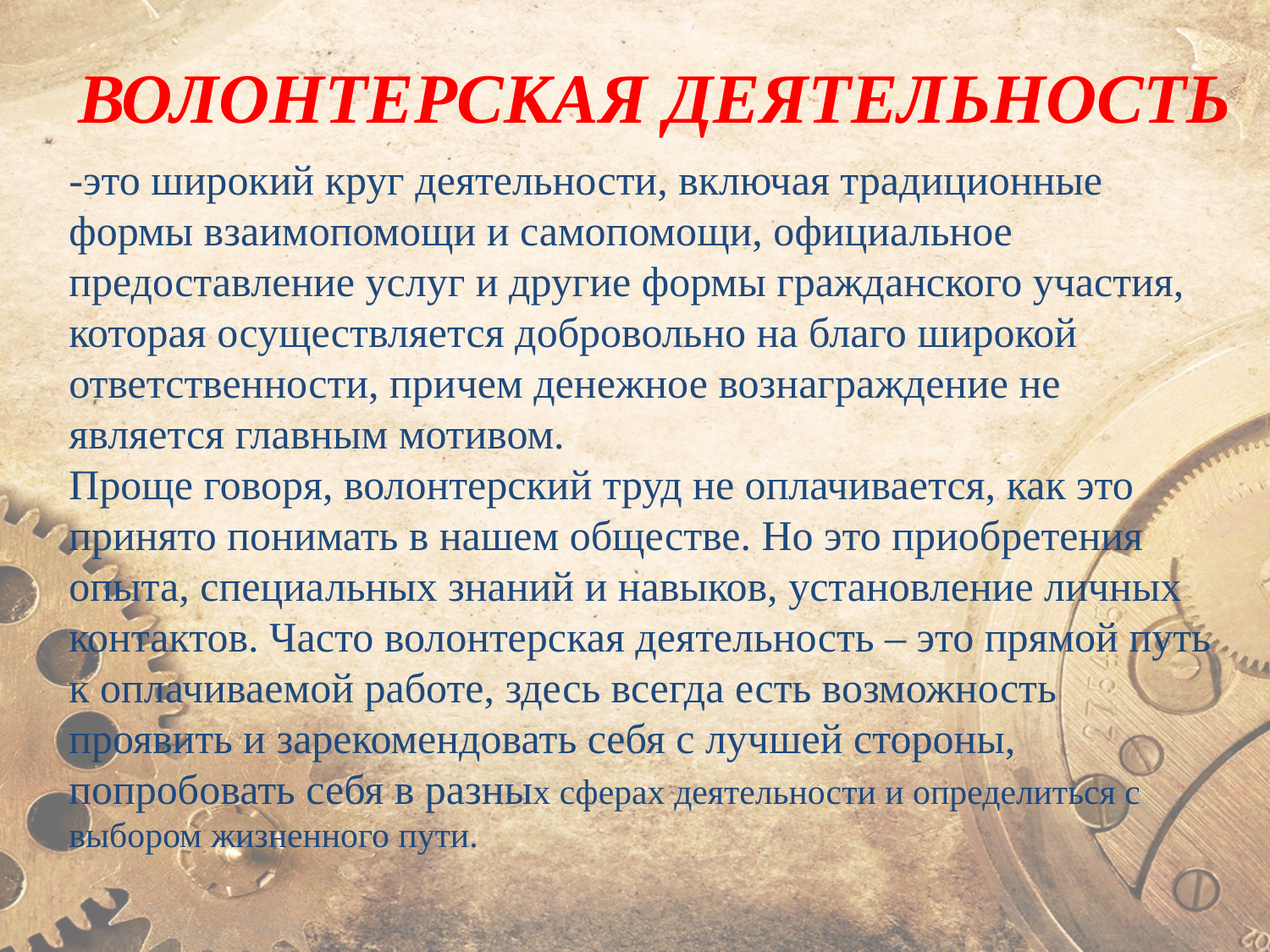

Волонтерская деятельность
-это широкий круг деятельности, включая традиционные формы взаимопомощи и самопомощи, официальное предоставление услуг и другие формы гражданского участия, которая осуществляется добровольно на благо широкой ответственности, причем денежное вознаграждение не является главным мотивом.
Проще говоря, волонтерский труд не оплачивается, как это принято понимать в нашем обществе. Но это приобретения опыта, специальных знаний и навыков, установление личных контактов. Часто волонтерская деятельность – это прямой путь к оплачиваемой работе, здесь всегда есть возможность проявить и зарекомендовать себя с лучшей стороны, попробовать себя в разных сферах деятельности и определиться с выбором жизненного пути.

#